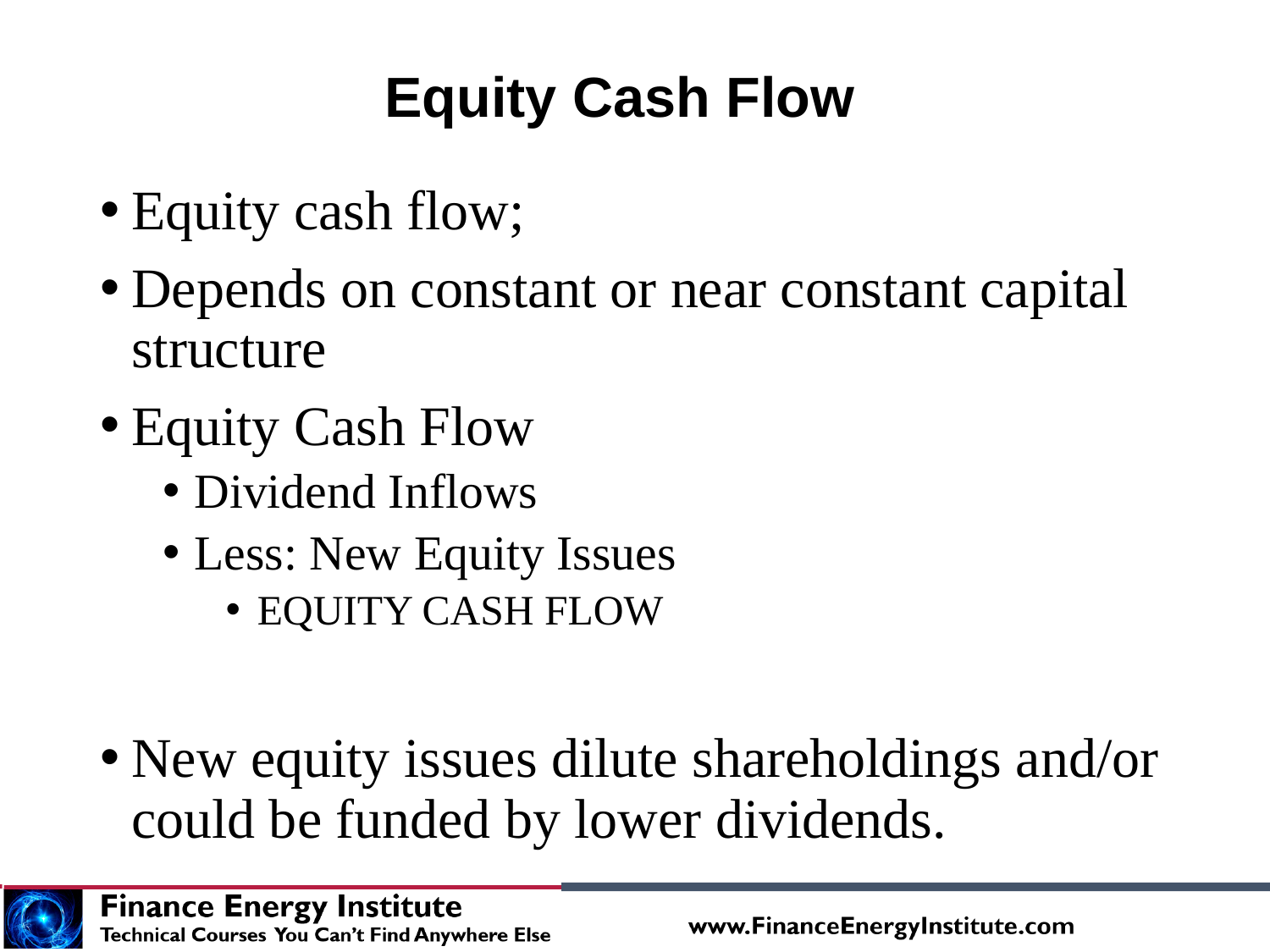

# Equity Cash Flow
Equity cash flow;
Depends on constant or near constant capital structure
Equity Cash Flow
Dividend Inflows
Less: New Equity Issues
EQUITY CASH FLOW

New equity issues dilute shareholdings and/or could be funded by lower dividends.